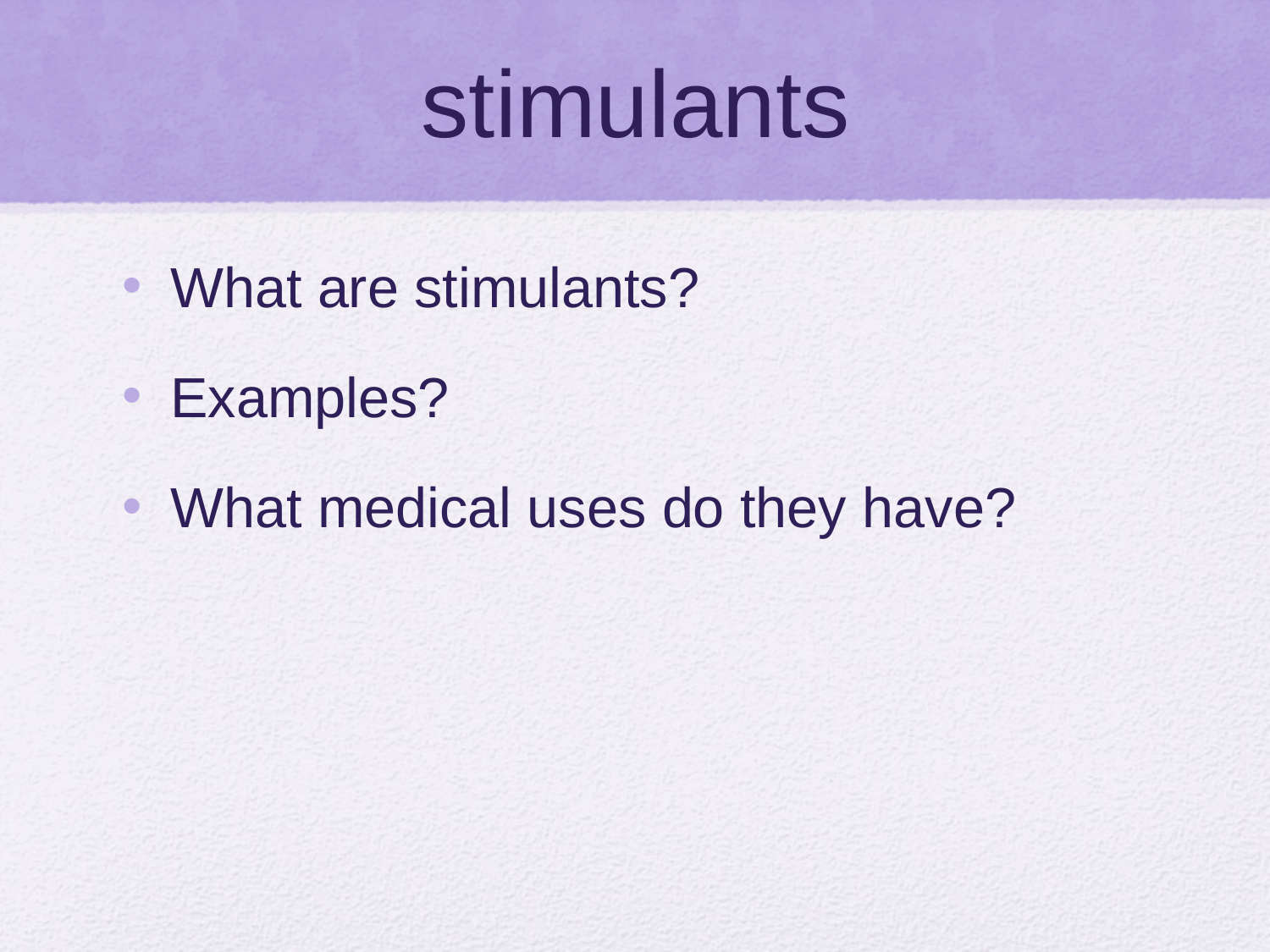

# stimulants
What are stimulants?
Examples?
What medical uses do they have?